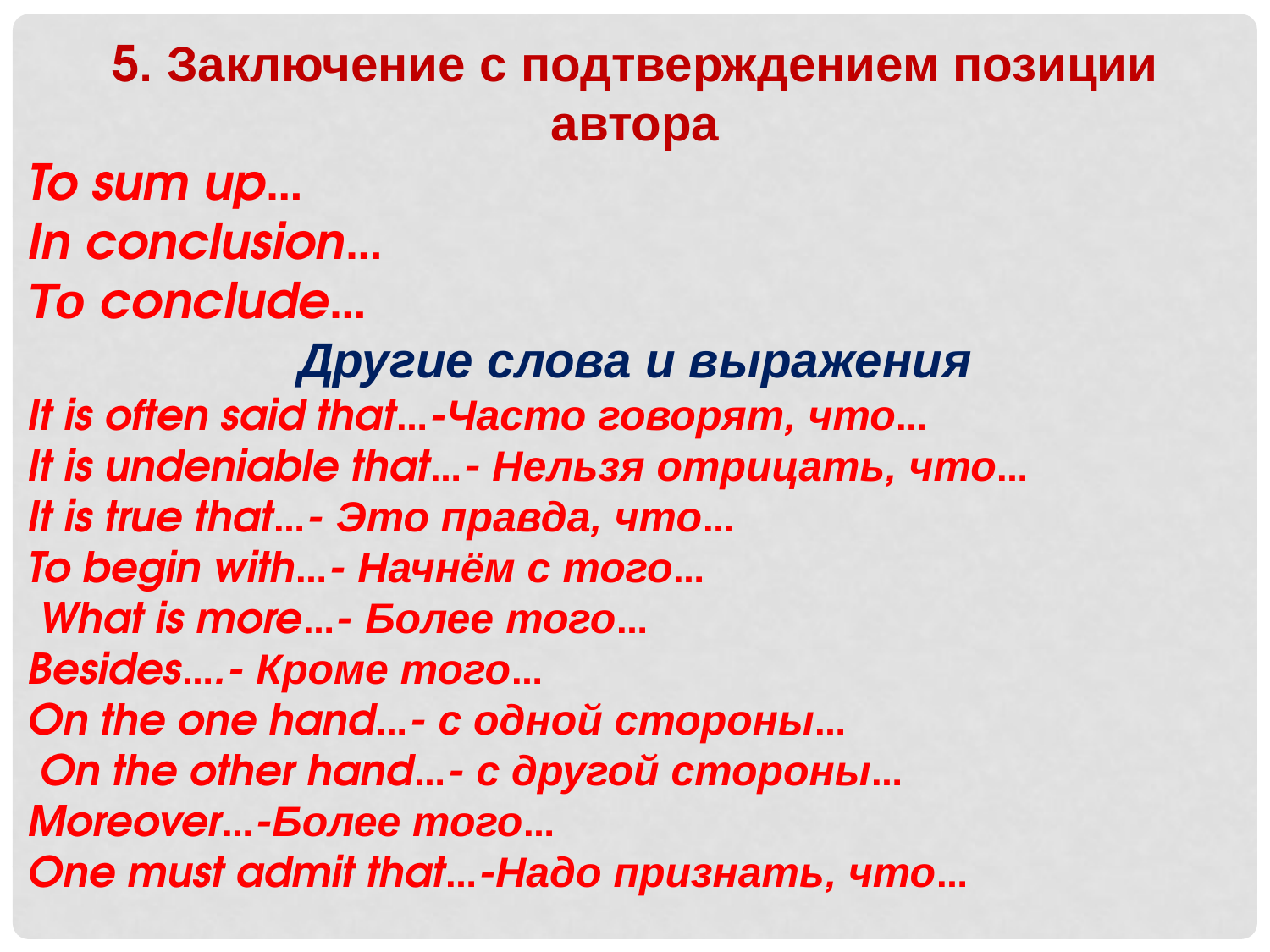

5. Заключение с подтверждением позиции автора
To sum up…
In conclusion…
То conclude…
Другие слова и выражения
It is often said that…-Часто говорят, что…
It is undeniable that…- Нельзя отрицать, что…
It is true that…- Это правда, что…
To begin with…- Начнём с того…
 What is more…- Более того…
Besides….- Кроме того…
On the one hand…- с одной стороны…
 On the other hand…- с другой стороны…
Moreover…-Более того…
One must admit that…-Надо признать, что…